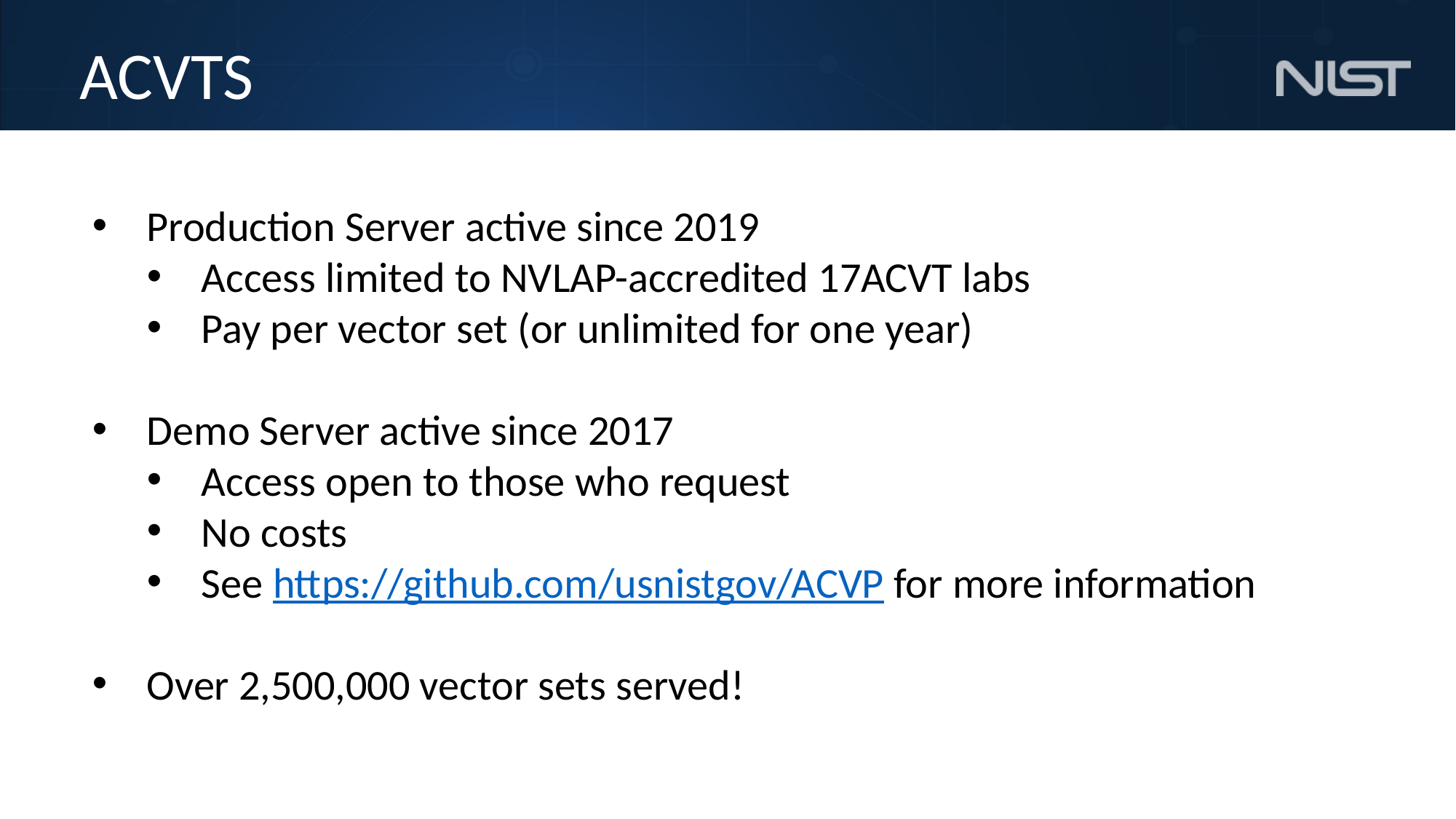

# ACVTS
Production Server active since 2019
Access limited to NVLAP-accredited 17ACVT labs
Pay per vector set (or unlimited for one year)
Demo Server active since 2017
Access open to those who request
No costs
See https://github.com/usnistgov/ACVP for more information
Over 2,500,000 vector sets served!